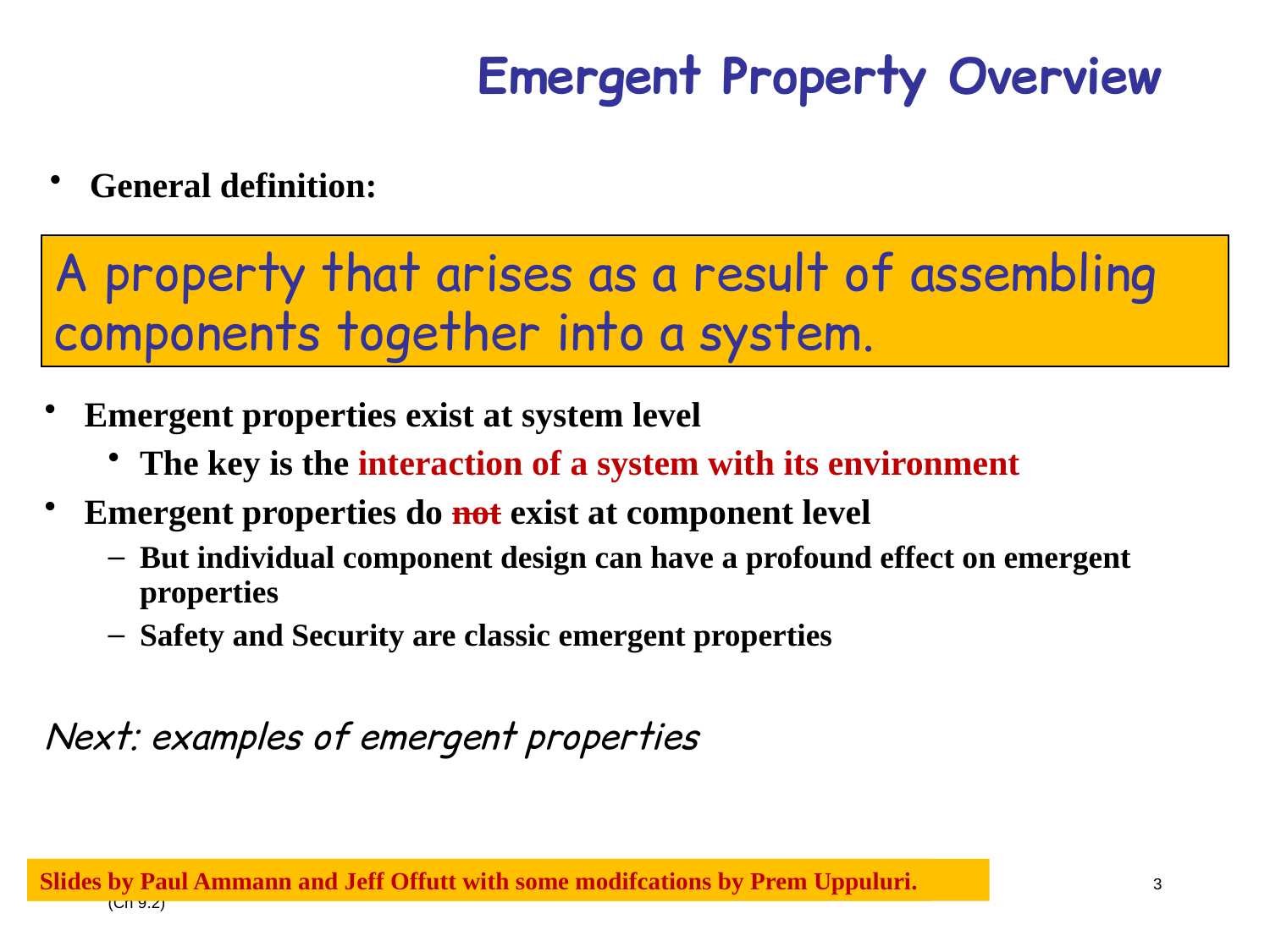

# Emergent Property Overview
General definition:
A property that arises as a result of assembling components together into a system.
Emergent properties exist at system level
The key is the interaction of a system with its environment
Emergent properties do not exist at component level
But individual component design can have a profound effect on emergent properties
Safety and Security are classic emergent properties
Next: examples of emergent properties
Slides by Paul Ammann and Jeff Offutt with some modifcations by Prem Uppuluri.
Introduction to Software Testing  (Ch 9.2)
© Ammann & Offutt
3